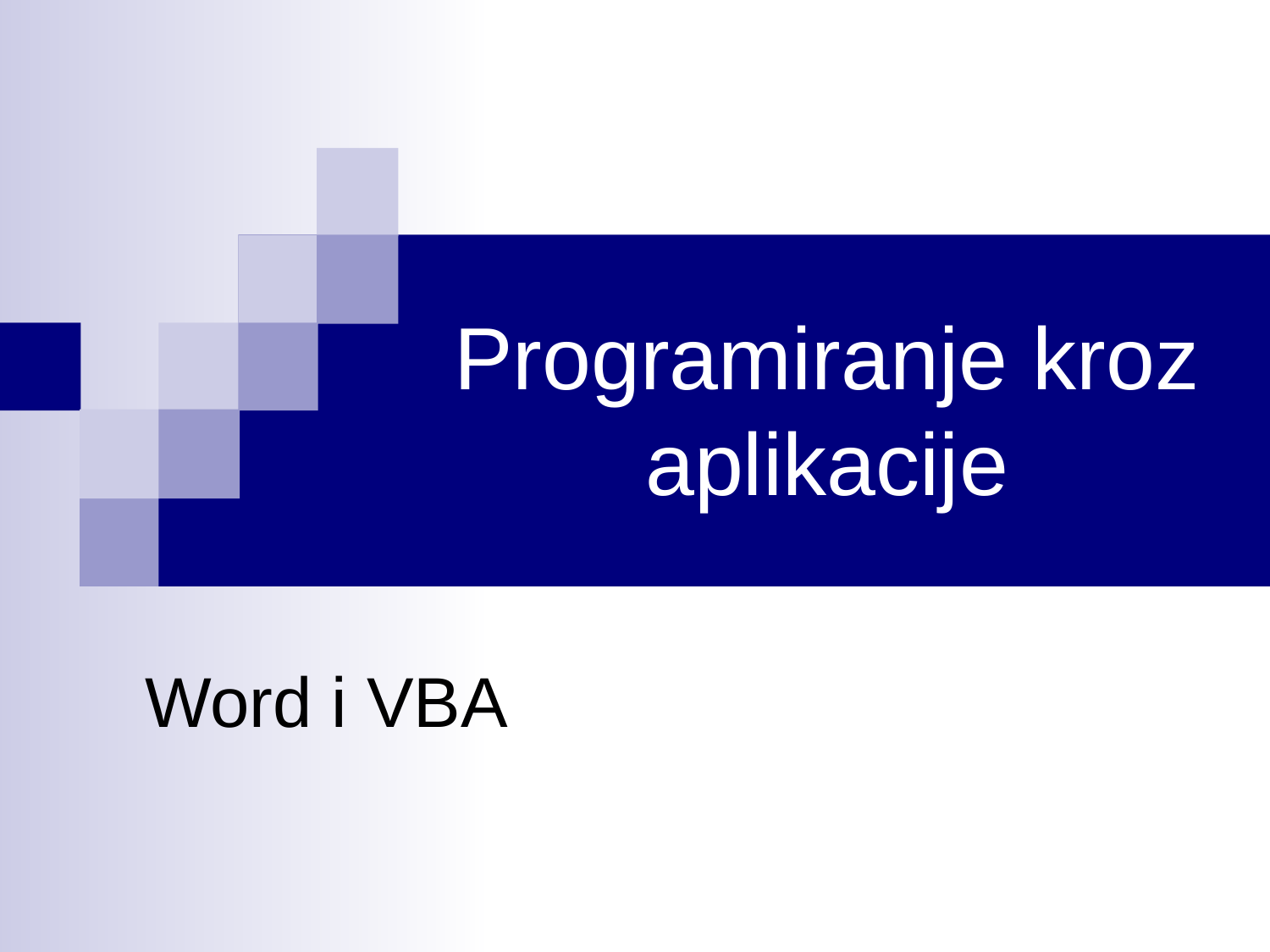

# Programiranje kroz aplikacije
Word i VBA